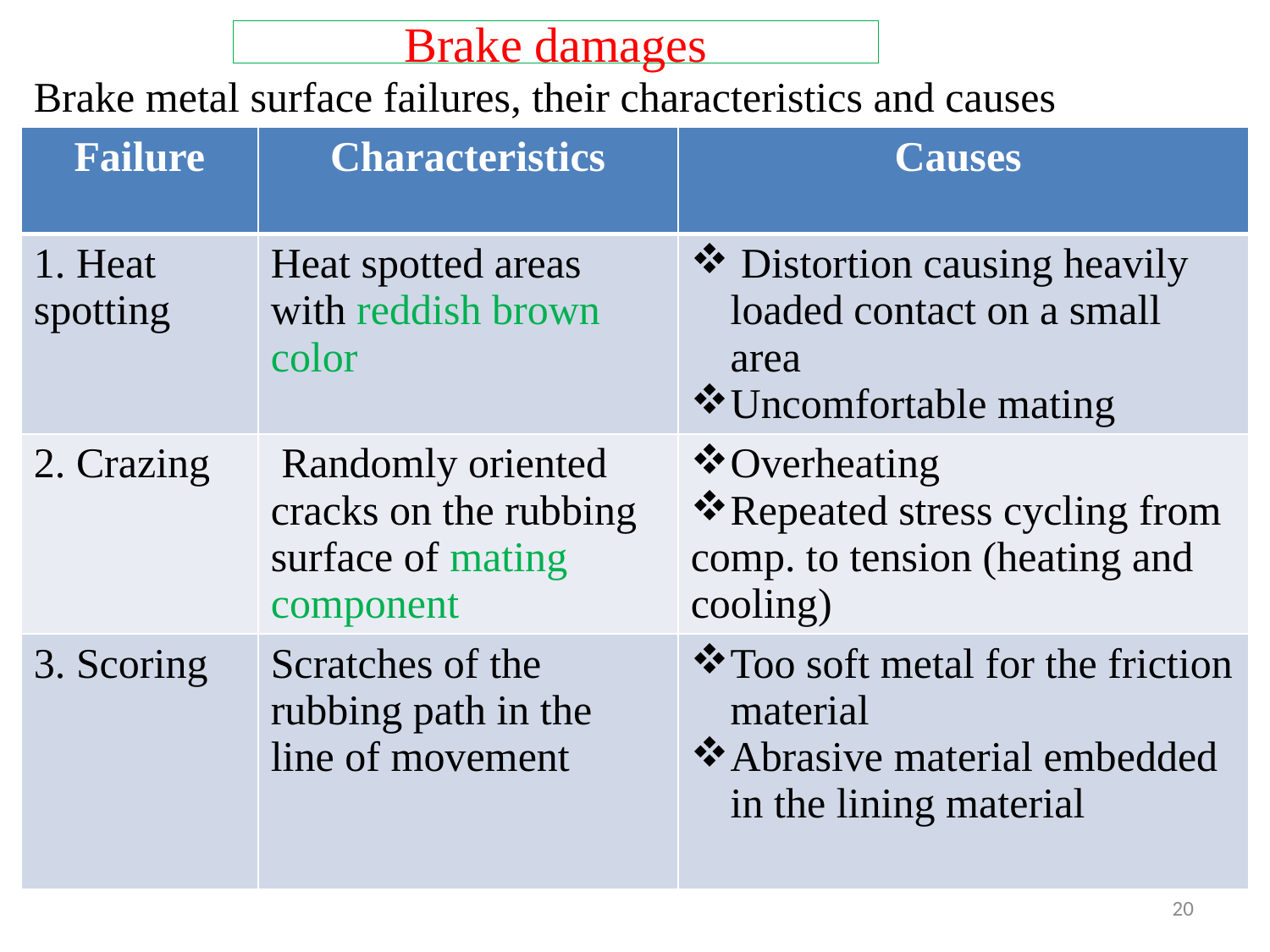

# Brake damages
Brake metal surface failures, their characteristics and causes
| Failure | Characteristics | Causes |
| --- | --- | --- |
| 1. Heat spotting | Heat spotted areas with reddish brown color | Distortion causing heavily loaded contact on a small area Uncomfortable mating |
| 2. Crazing | Randomly oriented cracks on the rubbing surface of mating component | Overheating Repeated stress cycling from comp. to tension (heating and cooling) |
| 3. Scoring | Scratches of the rubbing path in the line of movement | Too soft metal for the friction material Abrasive material embedded in the lining material |
20